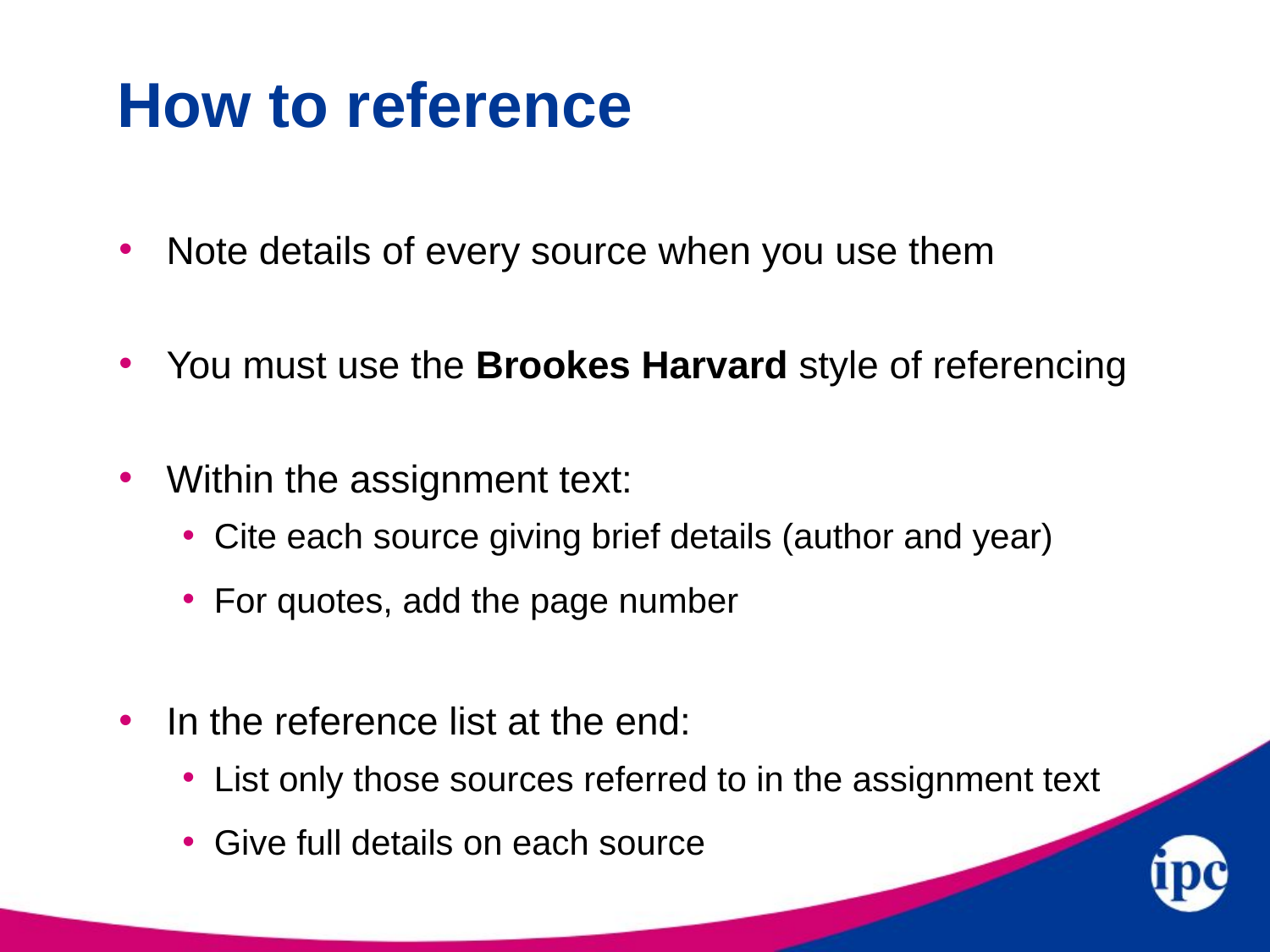

# How to reference
Note details of every source when you use them

You must use the Brookes Harvard style of referencing

Within the assignment text:
Cite each source giving brief details (author and year)
For quotes, add the page number

In the reference list at the end:
List only those sources referred to in the assignment text
Give full details on each source